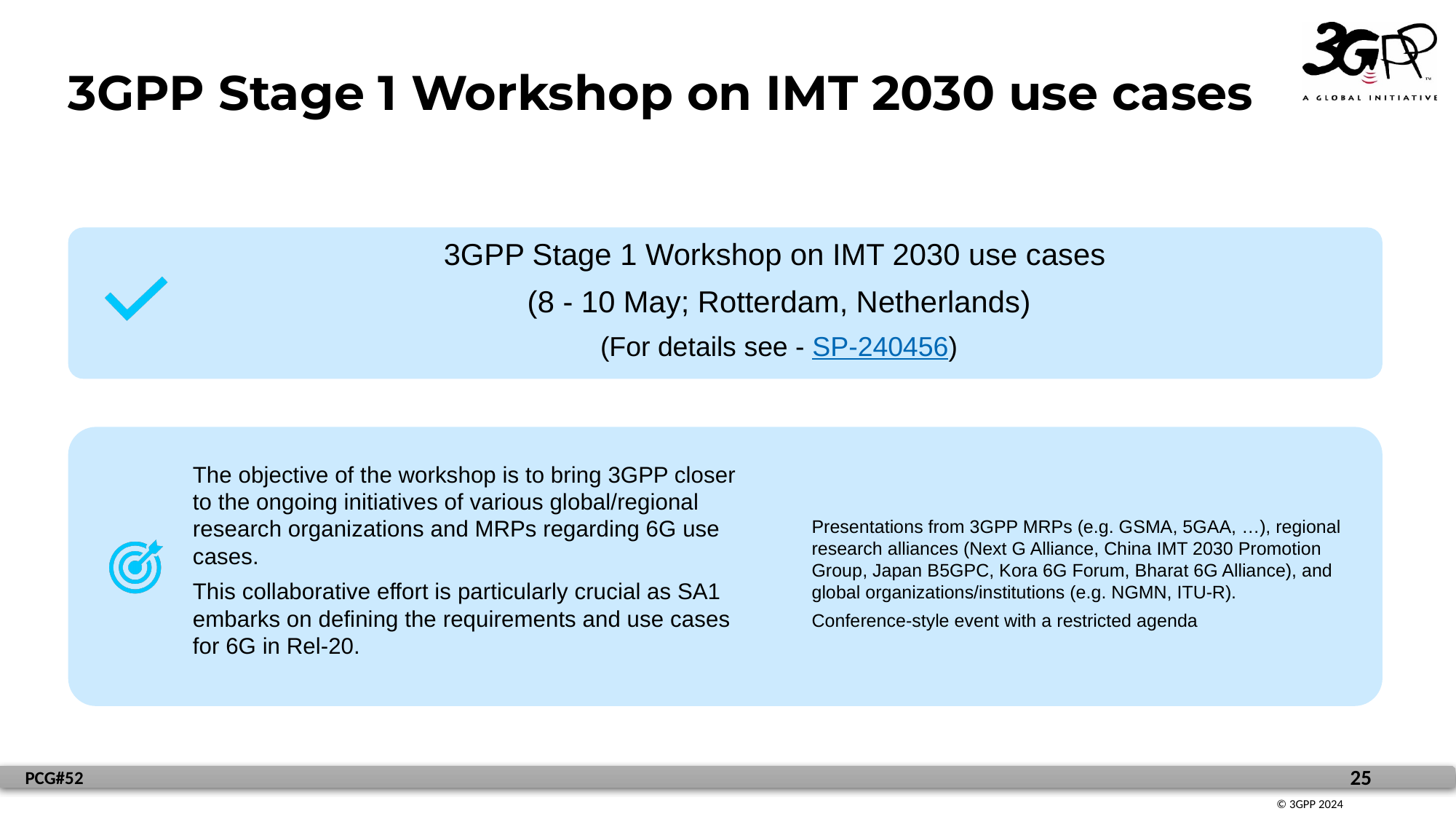

# 3GPP Stage 1 Workshop on IMT 2030 use cases
3GPP Stage 1 Workshop on IMT 2030 use cases
(8 - 10 May; Rotterdam, Netherlands)
(For details see - SP-240456)

The objective of the workshop is to bring 3GPP closer to the ongoing initiatives of various global/regional research organizations and MRPs regarding 6G use cases.
This collaborative effort is particularly crucial as SA1 embarks on defining the requirements and use cases for 6G in Rel-20.
Presentations from 3GPP MRPs (e.g. GSMA, 5GAA, …), regional research alliances (Next G Alliance, China IMT 2030 Promotion Group, Japan B5GPC, Kora 6G Forum, Bharat 6G Alliance), and global organizations/institutions (e.g. NGMN, ITU-R).
Conference-style event with a restricted agenda